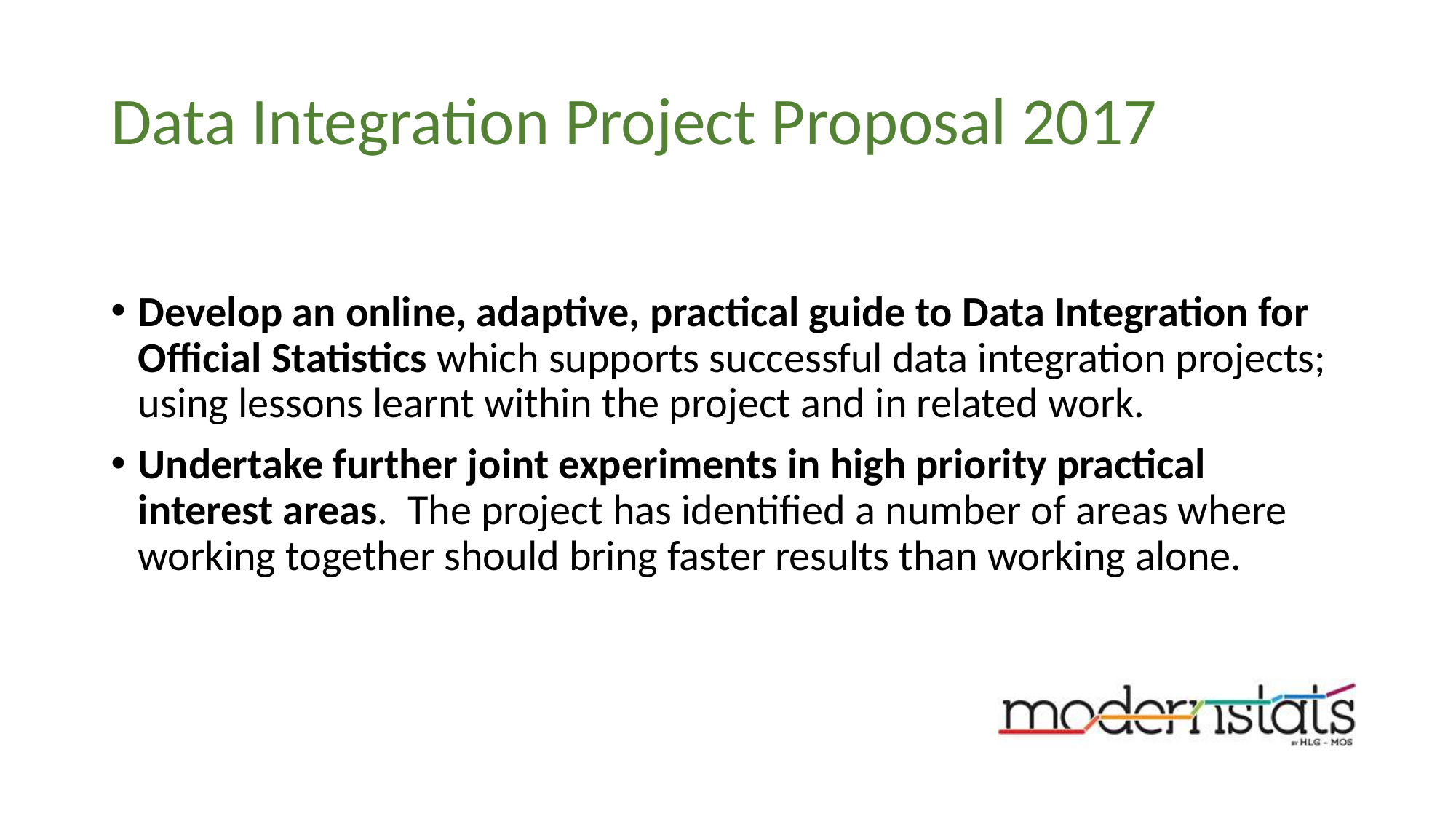

# Data Integration Project Proposal 2017

Develop an online, adaptive, practical guide to Data Integration for Official Statistics which supports successful data integration projects; using lessons learnt within the project and in related work.
Undertake further joint experiments in high priority practical interest areas.  The project has identified a number of areas where working together should bring faster results than working alone.